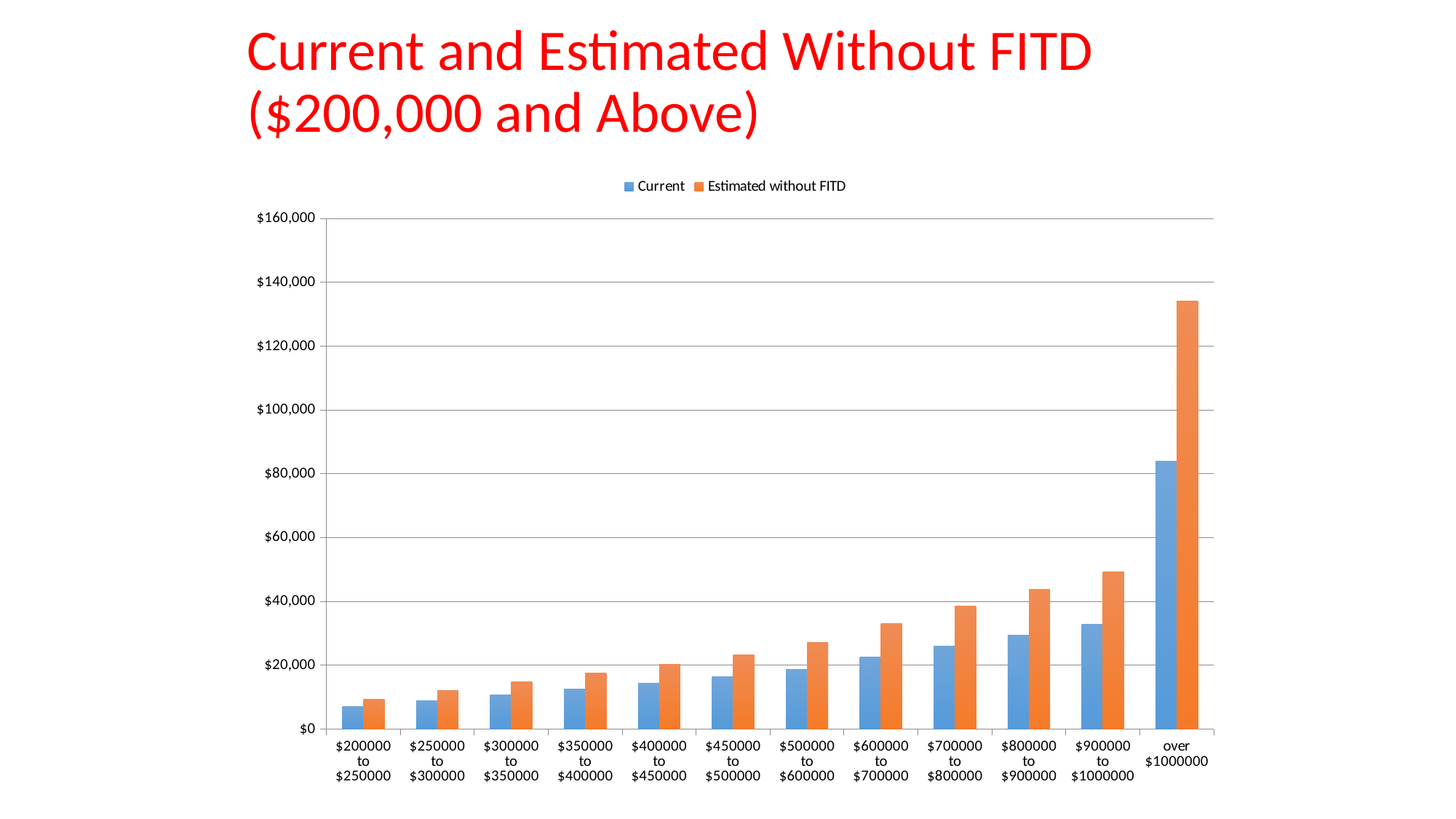

# Current and Estimated Without FITD ($200,000 and Above)

### Chart

| Category | Current | Estimated without FITD |
|---|---|---|
| $200000 to $250000 | 6955.550940115001 | 9250.210970034126 |
| $250000 to $300000 | 8902.877541159629 | 12027.52736936292 |
| $300000 to $350000 | 10712.15524215656 | 14789.67675601584 |
| $350000 to $400000 | 12580.91338788871 | 17617.81437456161 |
| $400000 to $450000 | 14399.37146082337 | 20386.03940903055 |
| $450000 to $500000 | 16322.62264995523 | 23300.6669919427 |
| $500000 to $600000 | 18705.26249398832 | 27034.28966678117 |
| $600000 to $700000 | 22527.11242630385 | 32978.9527324263 |
| $700000 to $800000 | 26003.4370917953 | 38468.12524776605 |
| $800000 to $900000 | 29377.24574468086 | 43867.05886524824 |
| $900000 to $1000000 | 32736.8728026534 | 49251.68354892205 |
| over $1000000 | 83923.8799556682 | 134174.4491576948 |